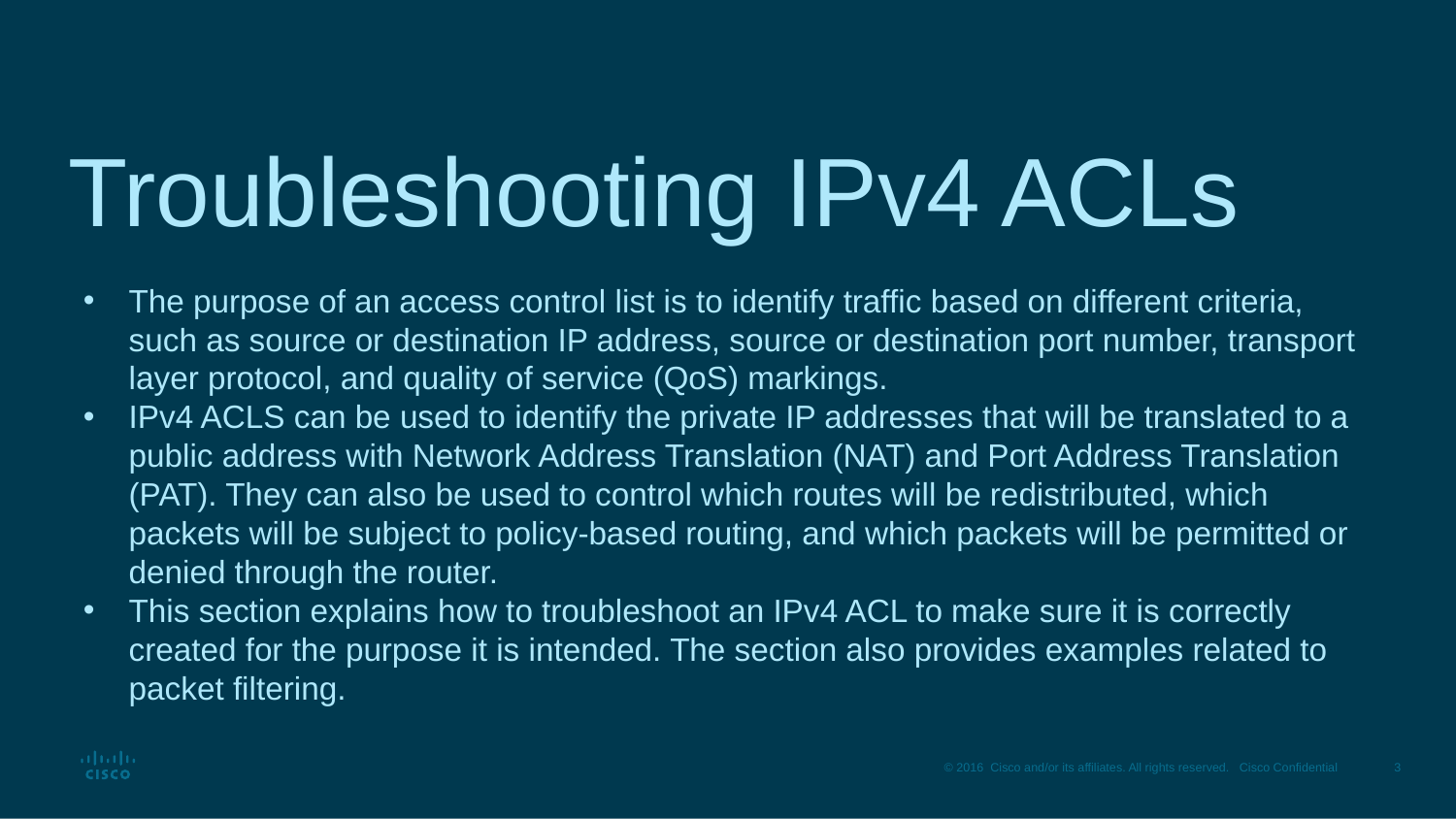

# Troubleshooting IPv4 ACLs
The purpose of an access control list is to identify traffic based on different criteria, such as source or destination IP address, source or destination port number, transport layer protocol, and quality of service (QoS) markings.
IPv4 ACLS can be used to identify the private IP addresses that will be translated to a public address with Network Address Translation (NAT) and Port Address Translation (PAT). They can also be used to control which routes will be redistributed, which packets will be subject to policy-based routing, and which packets will be permitted or denied through the router.
This section explains how to troubleshoot an IPv4 ACL to make sure it is correctly created for the purpose it is intended. The section also provides examples related to packet filtering.